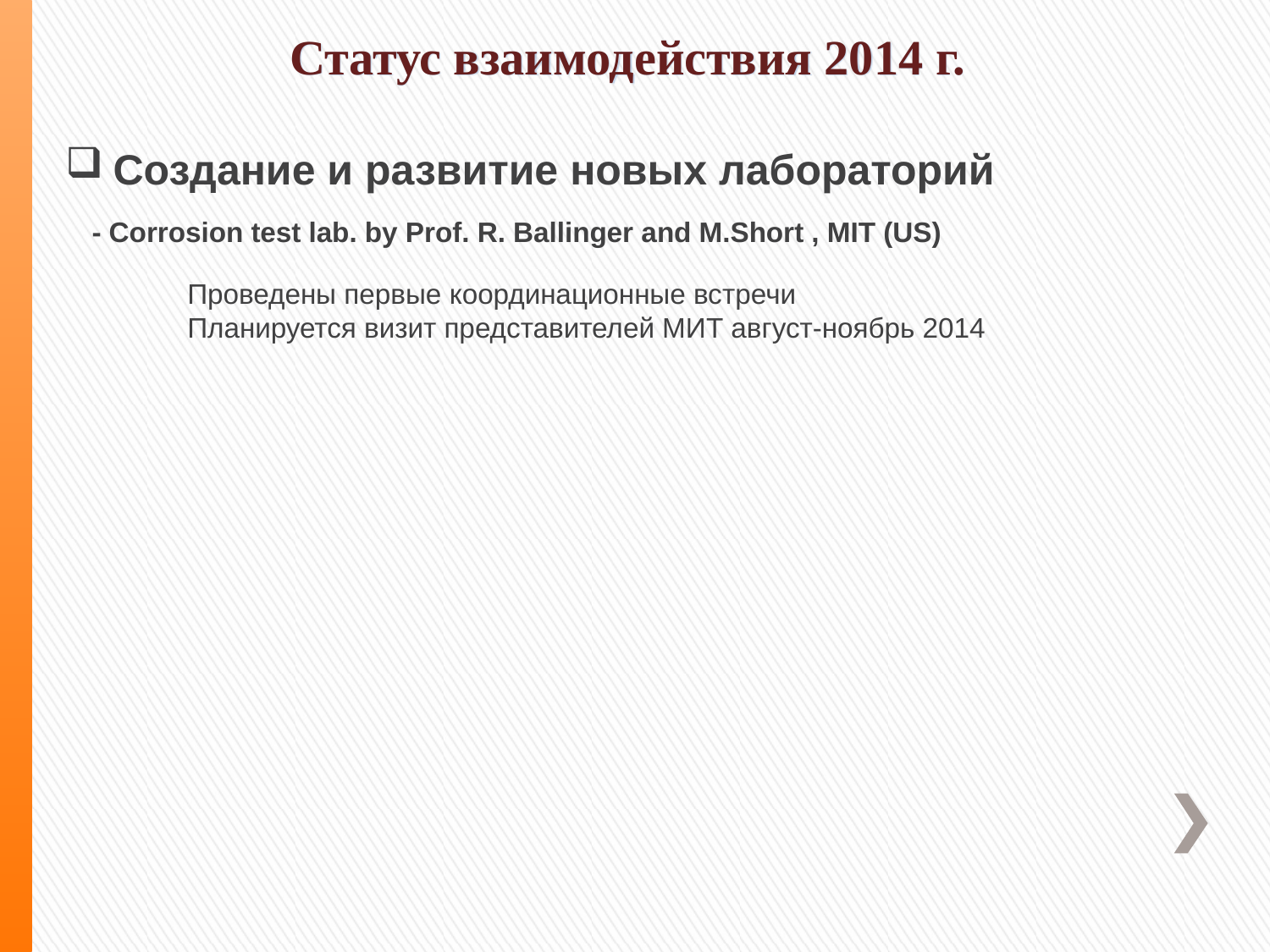

Статус взаимодействия 2014 г.
Создание и развитие новых лабораторий
- Corrosion test lab. by Prof. R. Ballinger and M.Short , MIT (US)
Проведены первые координационные встречи
Планируется визит представителей МИТ август-ноябрь 2014